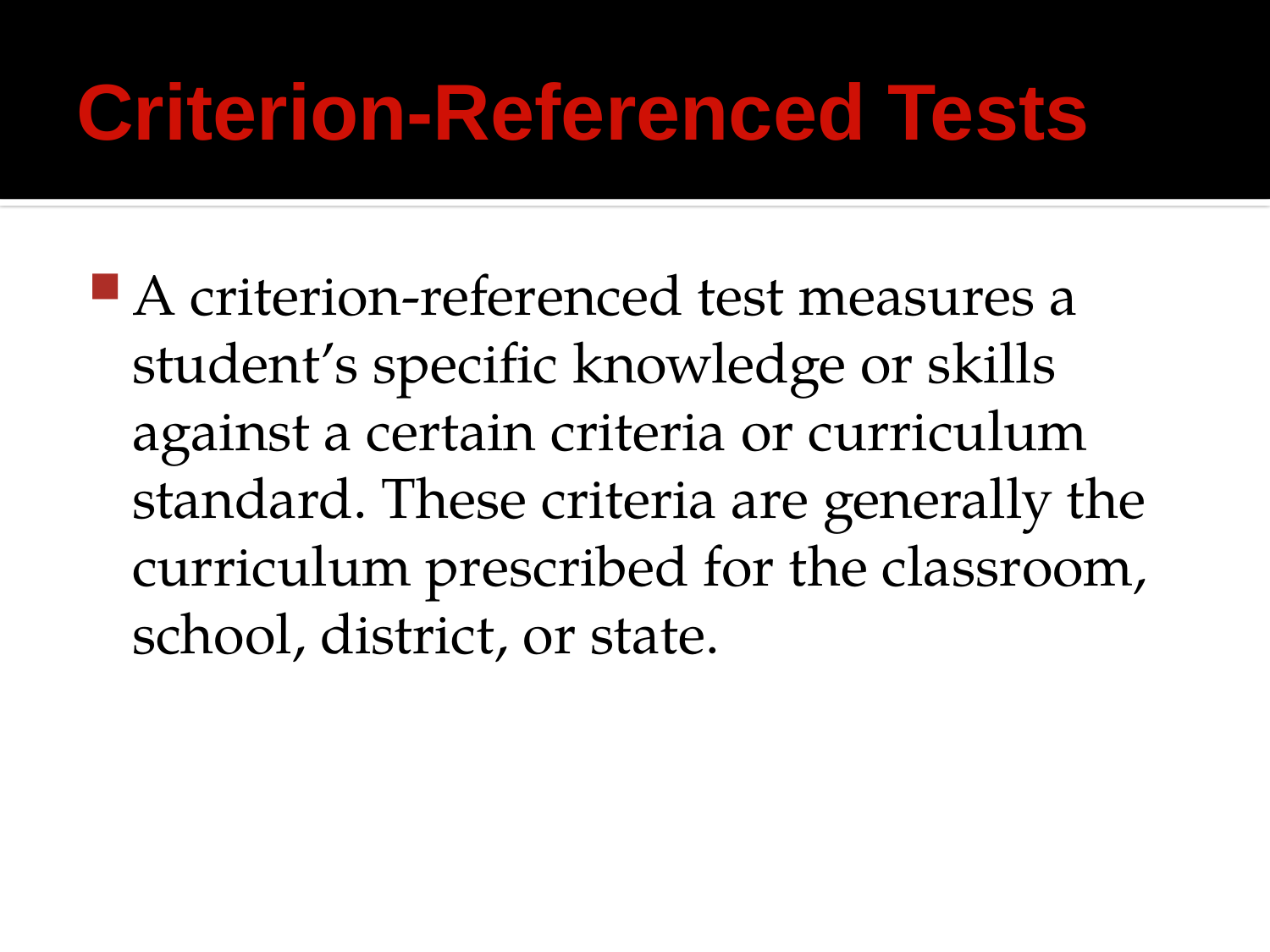

# Criterion-Referenced Tests
A criterion-referenced test measures a student’s specific knowledge or skills against a certain criteria or curriculum standard. These criteria are generally the curriculum prescribed for the classroom, school, district, or state.